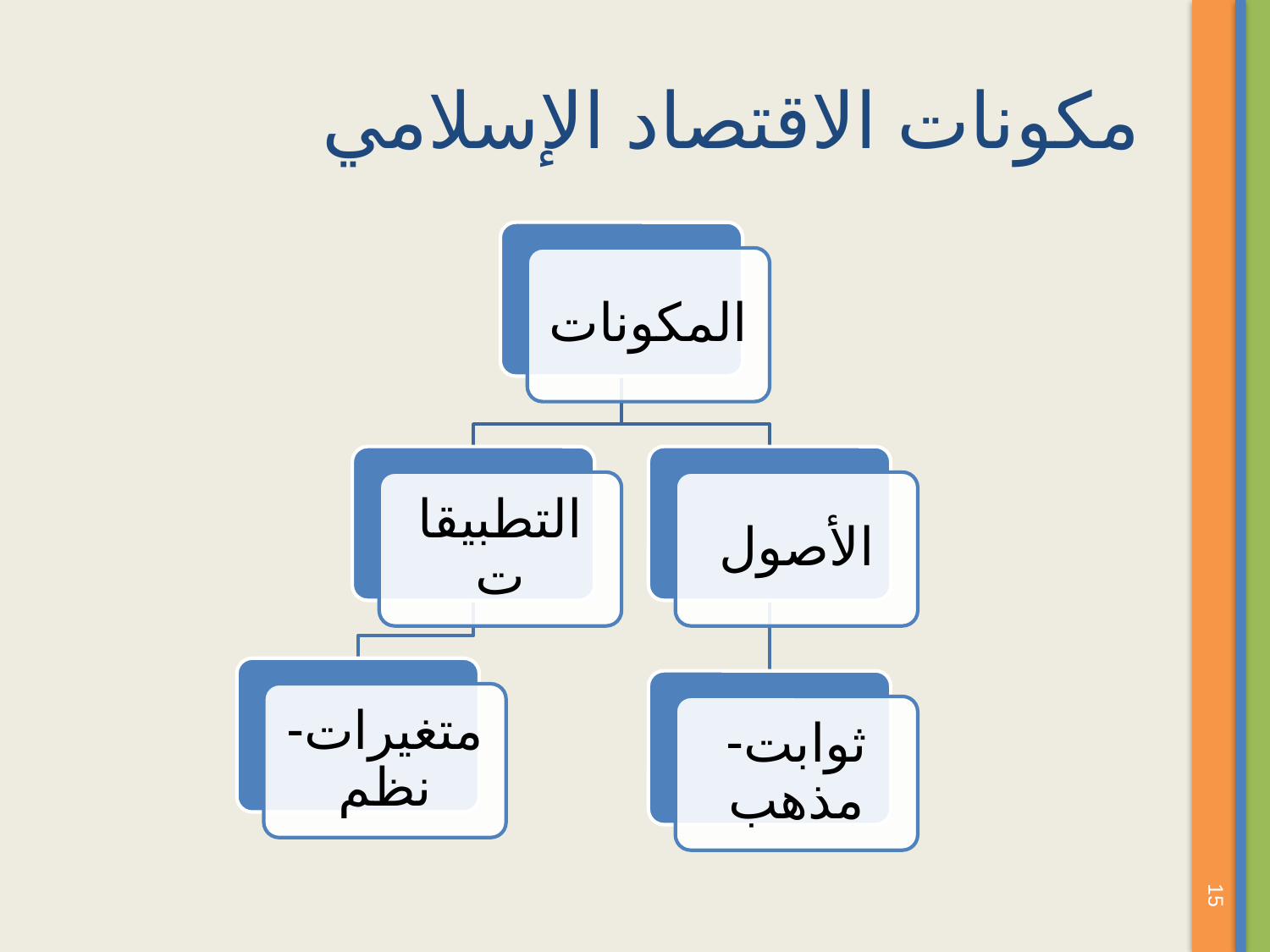

# مكونات الاقتصاد الإسلامي
المكونات
التطبيقات
متغيرات-نظم
الأصول
ثوابت-مذهب
15